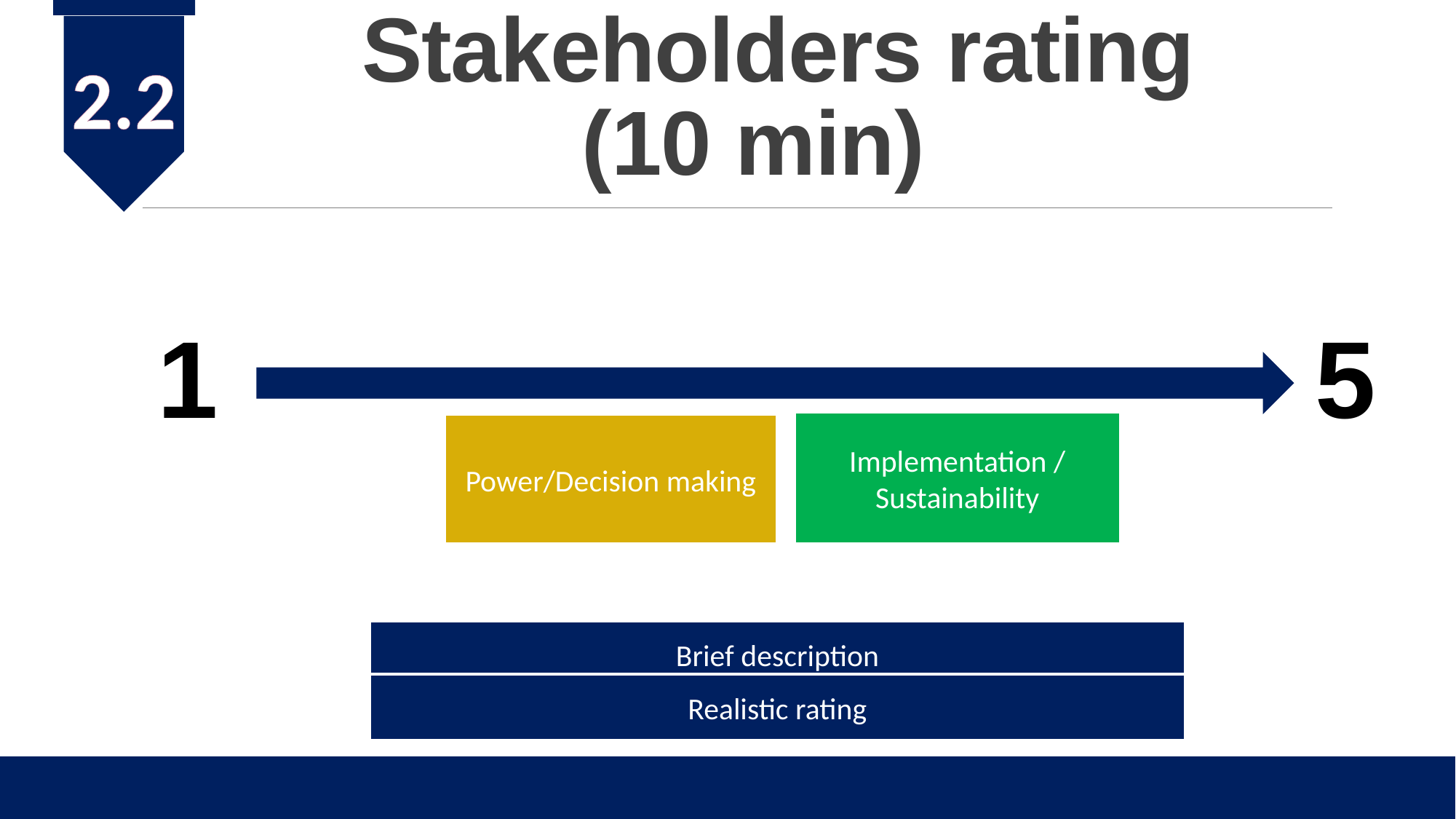

# Stakeholders rating (10 min)
2.2

1
5

Implementation / Sustainability
Power/Decision making
Brief description
Realistic rating